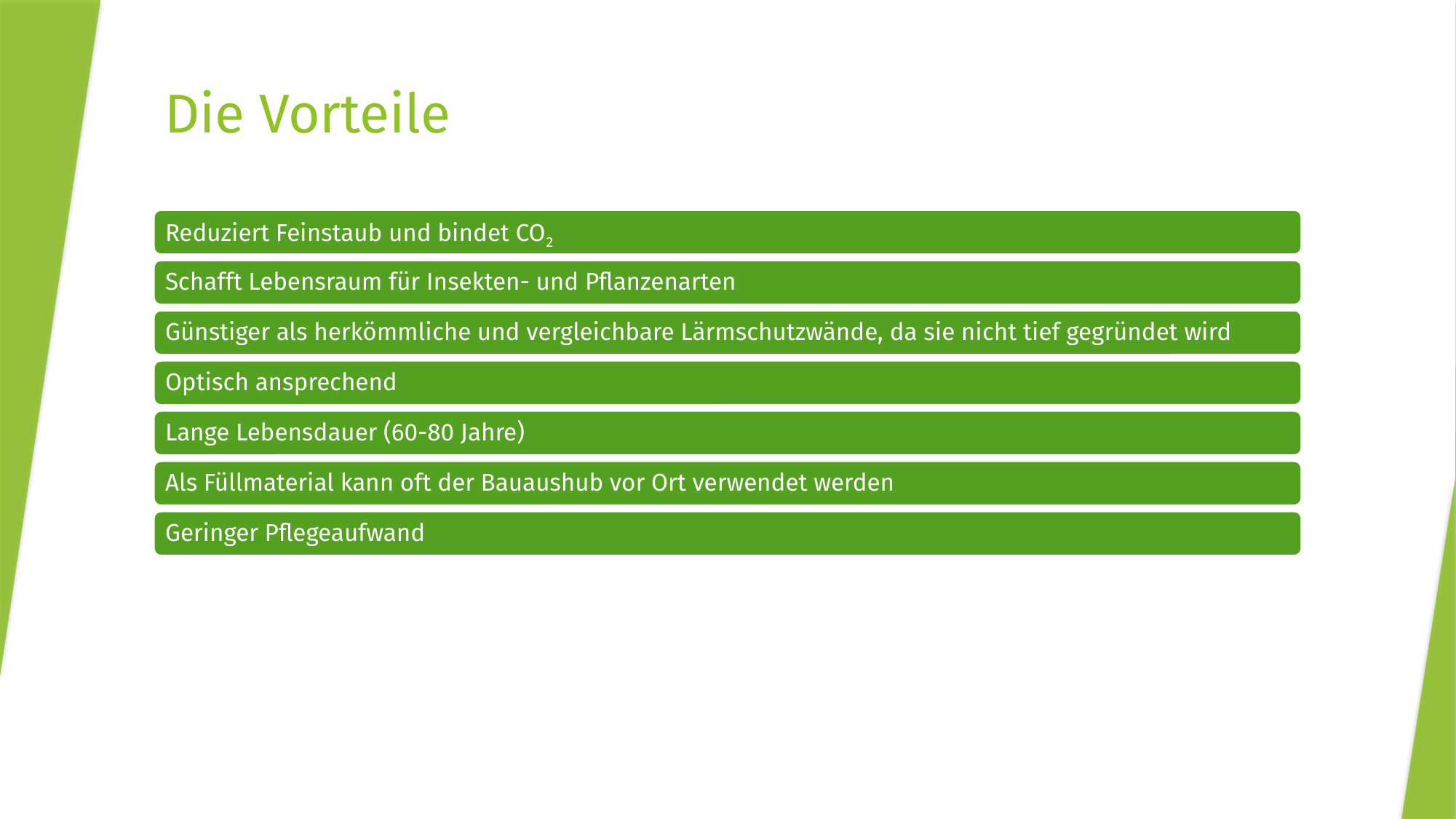

# Die Vorteile
Reduziert Feinstaub und bindet CO2
Schafft Lebensraum für Insekten- und Pflanzenarten
Günstiger als herkömmliche und vergleichbare Lärmschutzwände, da sie nicht tief gegründet wird
Optisch ansprechend
Lange Lebensdauer (60-80 Jahre)
Als Füllmaterial kann oft der Bauaushub vor Ort verwendet werden
Geringer Pflegeaufwand